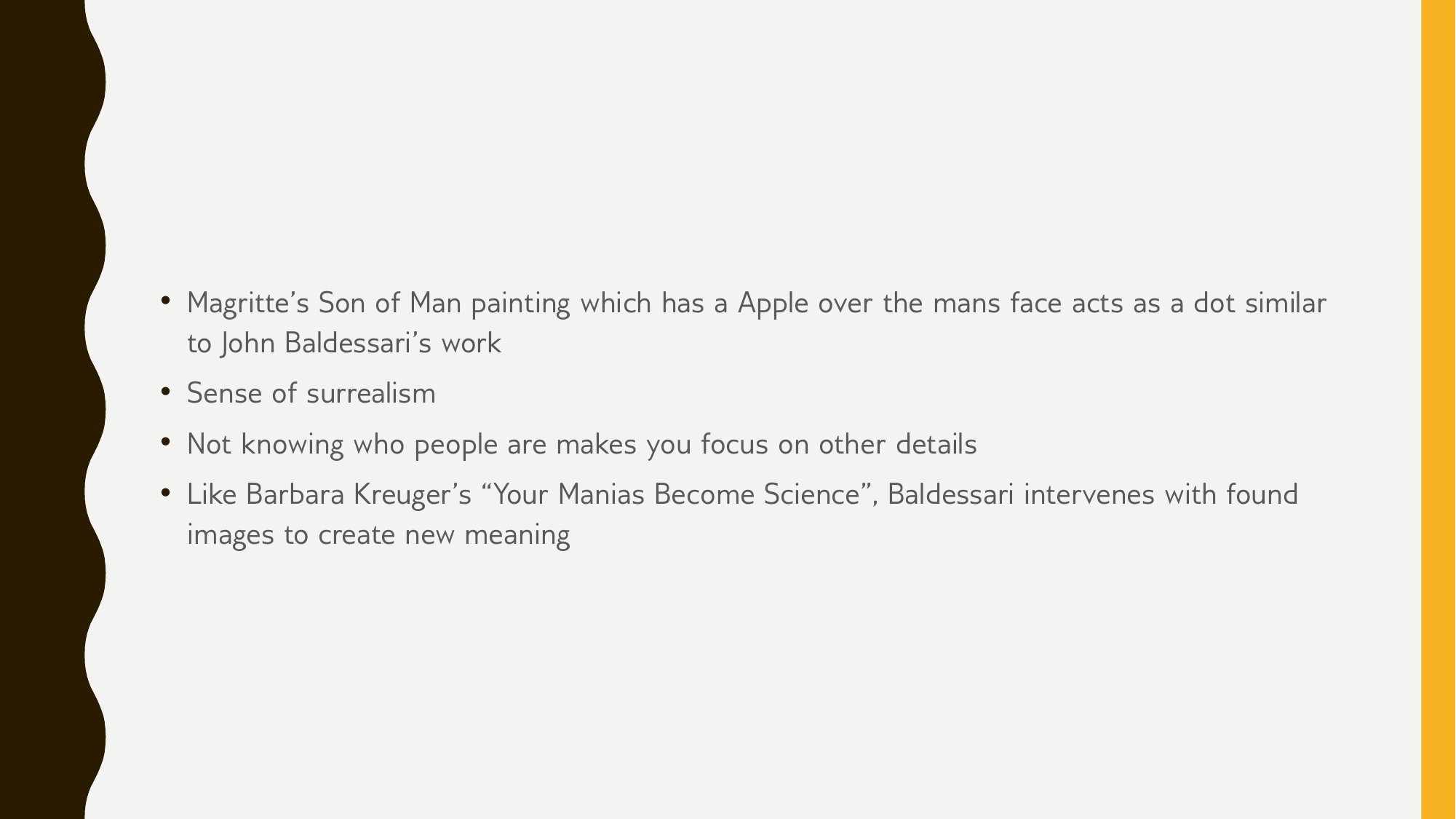

Magritte’s Son of Man painting which has a Apple over the mans face acts as a dot similar to John Baldessari’s work
Sense of surrealism
Not knowing who people are makes you focus on other details
Like Barbara Kreuger’s “Your Manias Become Science”, Baldessari intervenes with found images to create new meaning